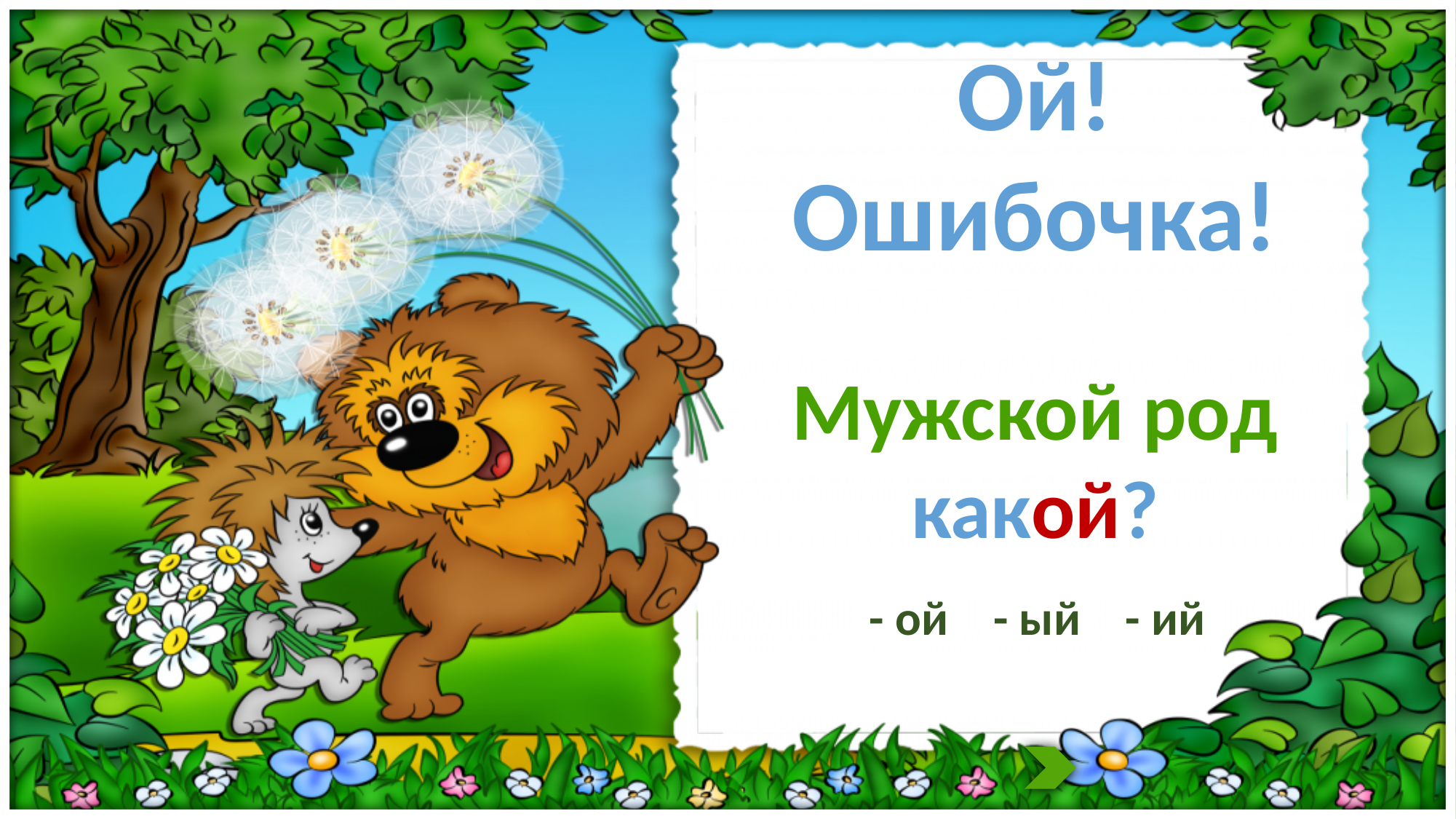

Ой!
Ошибочка!

Мужской род
какой?
- ой
- ый
- ий